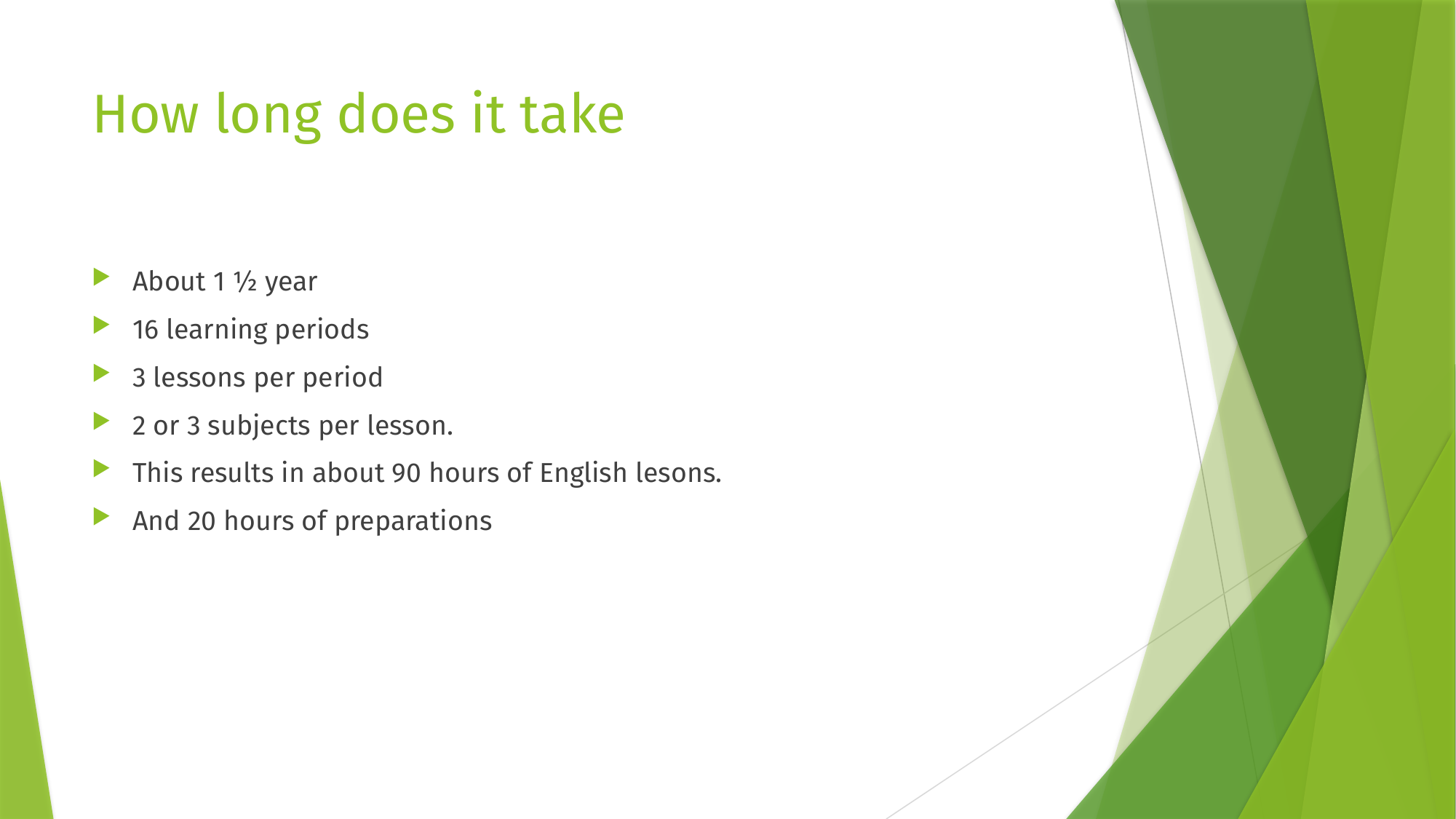

# How long does it take
About 1 ½ year
16 learning periods
3 lessons per period
2 or 3 subjects per lesson.
This results in about 90 hours of English lesons.
And 20 hours of preparations